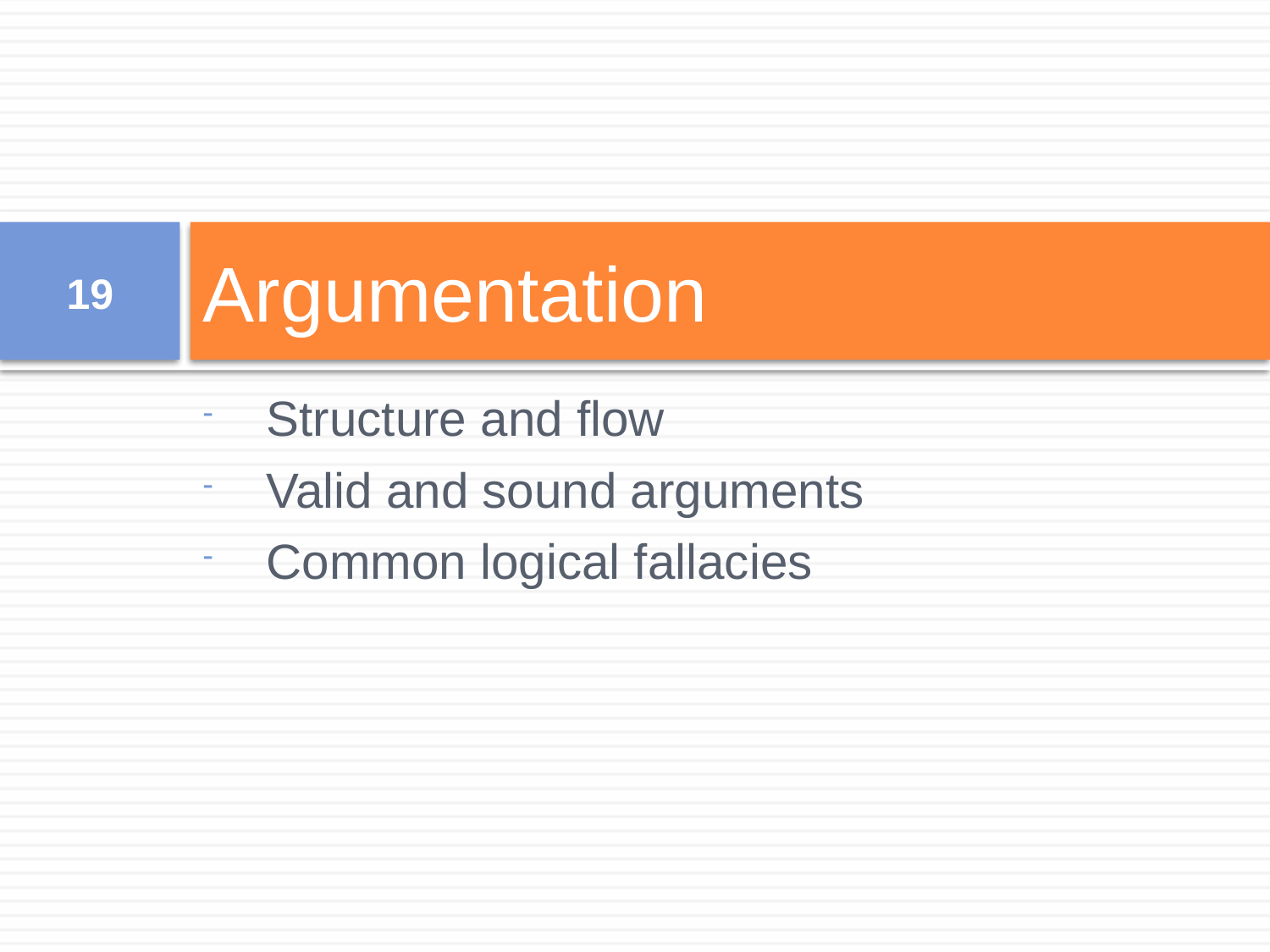

# Argumentation
19
Structure and flow
Valid and sound arguments
Common logical fallacies